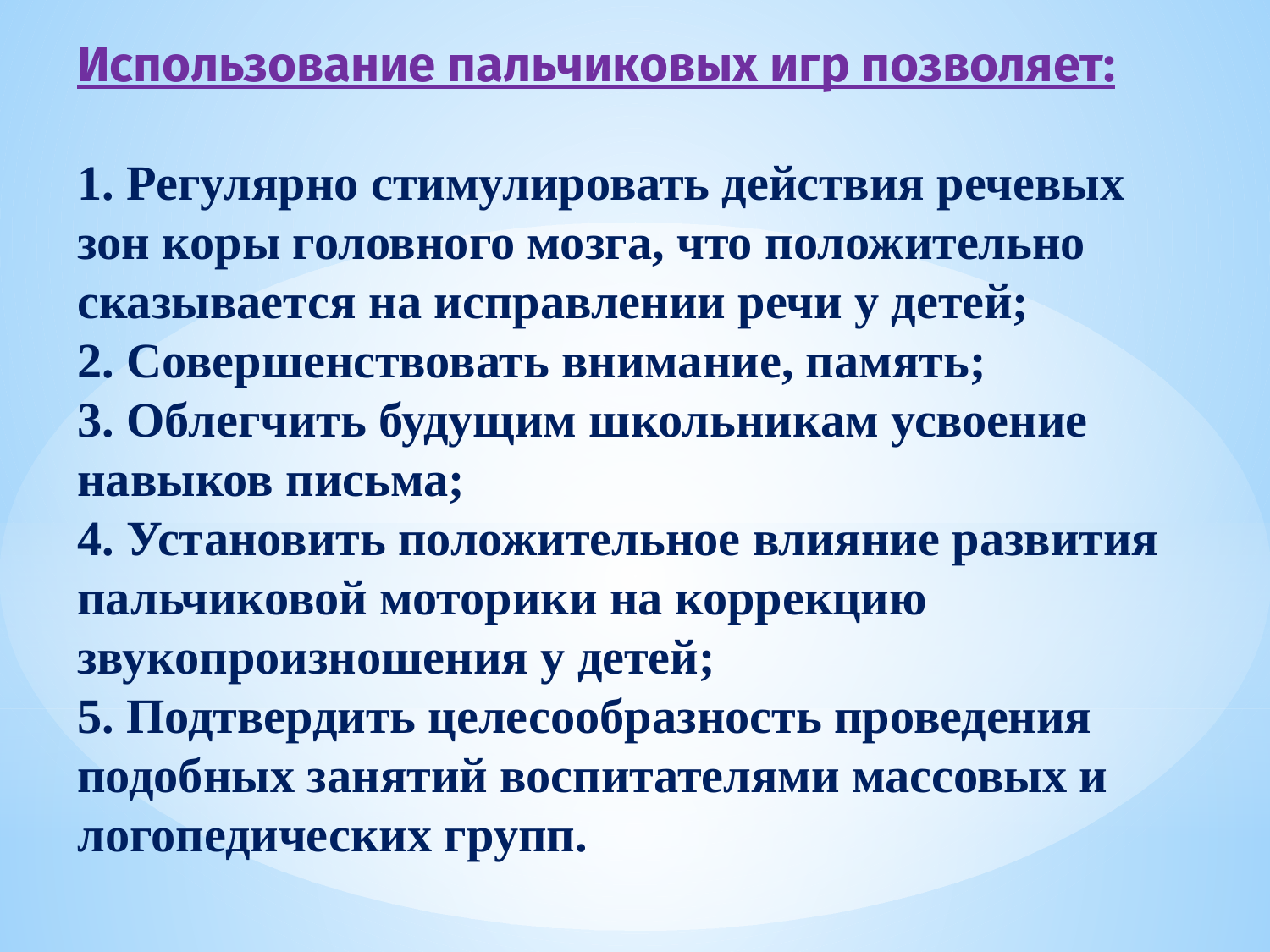

Использование пальчиковых игр позволяет:

1. Регулярно стимулировать действия речевых зон коры головного мозга, что положительно сказывается на исправлении речи у детей;
2. Совершенствовать внимание, память;
3. Облегчить будущим школьникам усвоение навыков письма;
4. Установить положительное влияние развития пальчиковой моторики на коррекцию звукопроизношения у детей;
5. Подтвердить целесообразность проведения подобных занятий воспитателями массовых и логопедических групп.